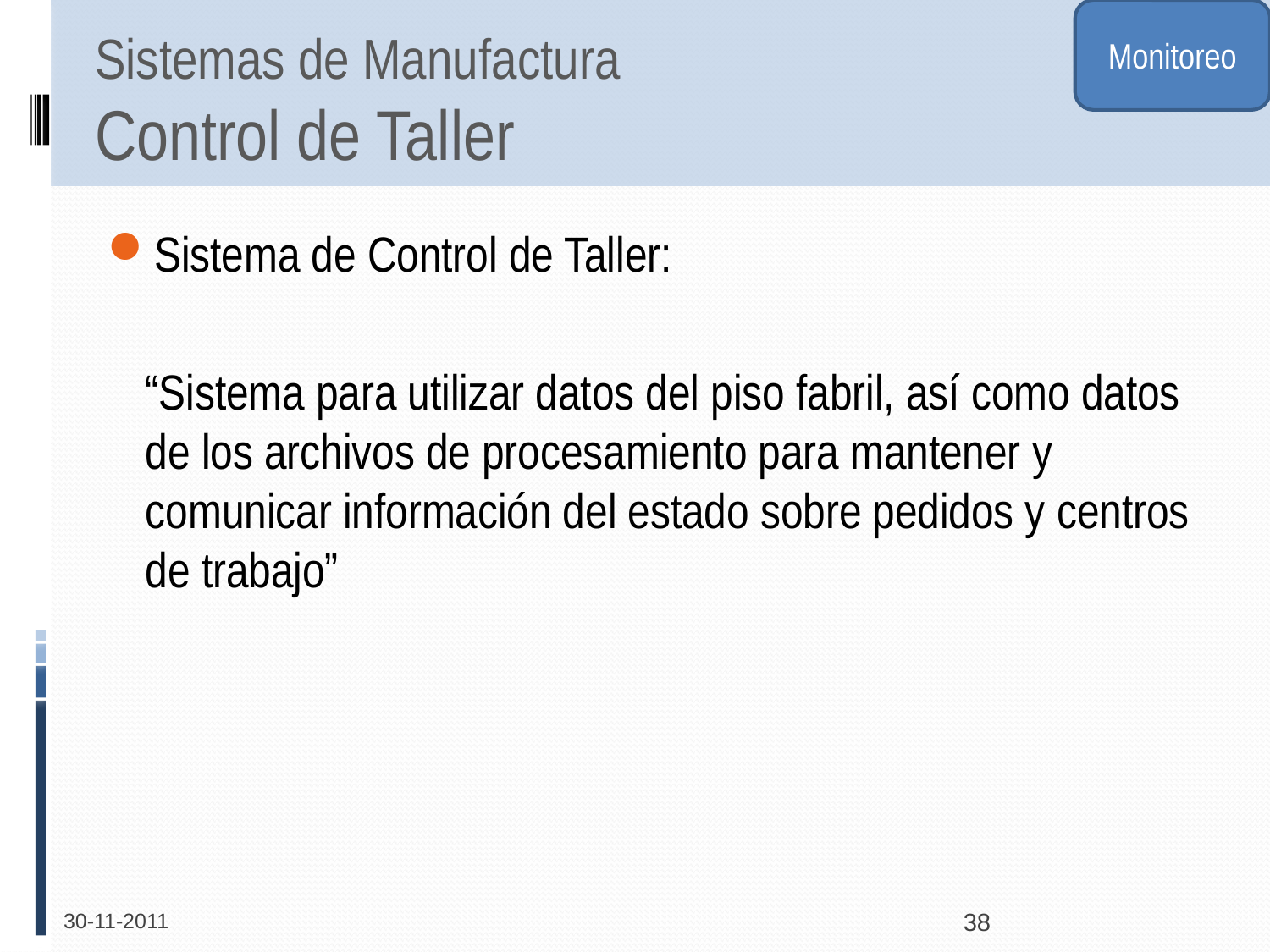

Monitoreo
# Sistemas de Manufactura Control de Taller
Sistema de Control de Taller:

	“Sistema para utilizar datos del piso fabril, así como datos de los archivos de procesamiento para mantener y comunicar información del estado sobre pedidos y centros de trabajo”

30-11-2011
38